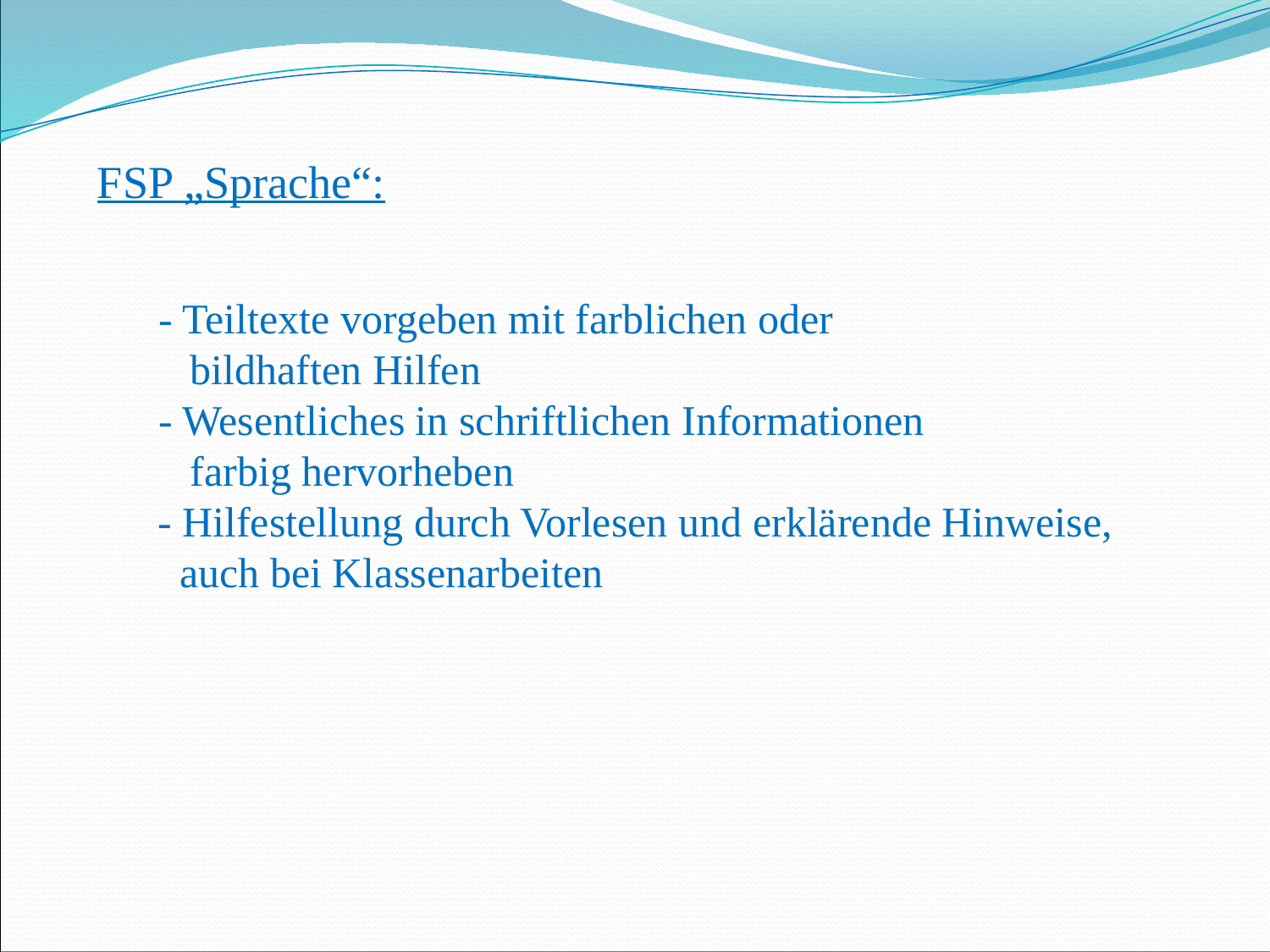

- Teiltexte vorgeben mit farblichen oder
	   bildhaften Hilfen
	- Wesentliches in schriftlichen Informationen
	   farbig hervorheben
          - Hilfestellung durch Vorlesen und erklärende Hinweise,
	  auch bei Klassenarbeiten
FSP „Sprache“: